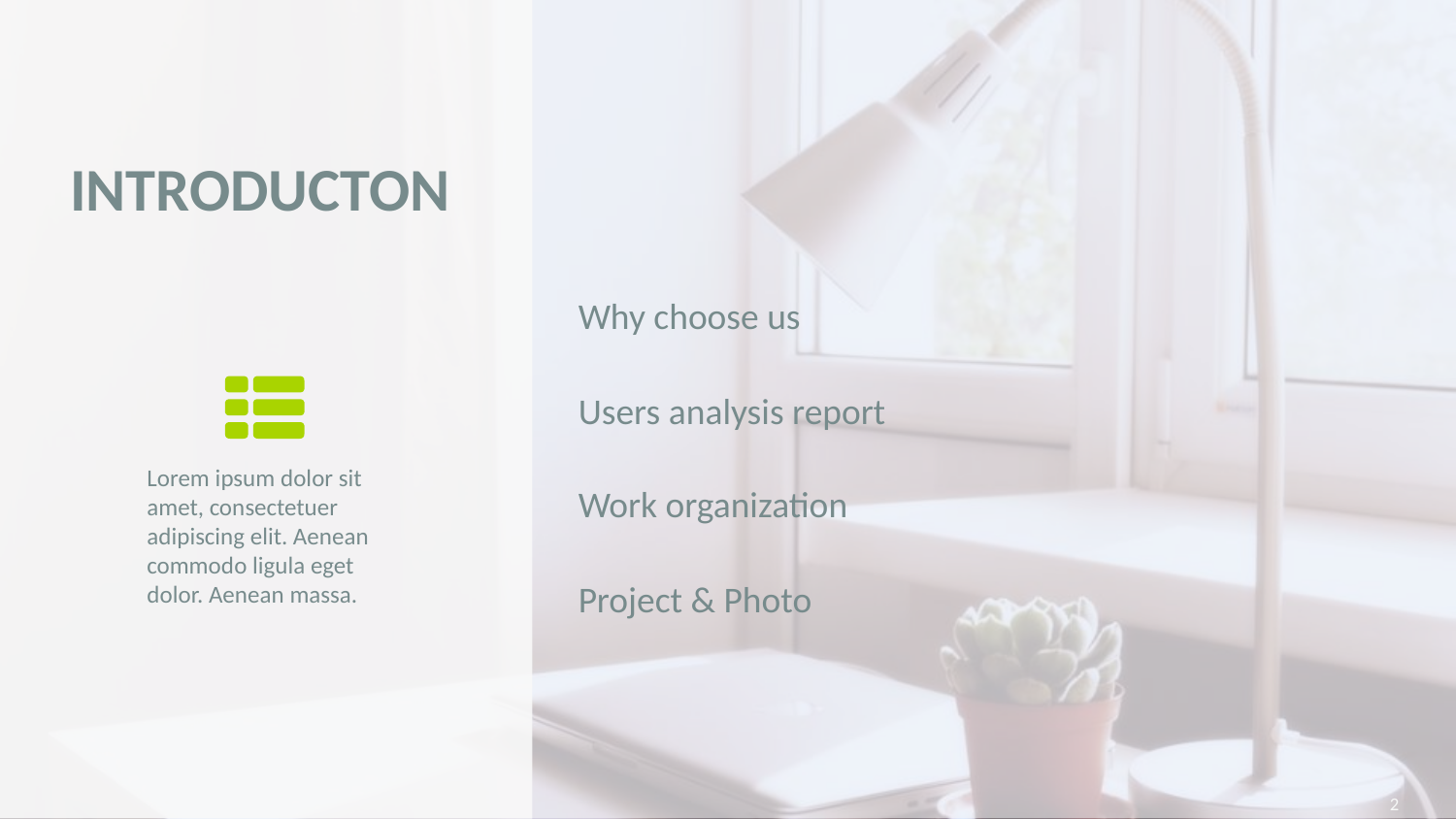

INTRODUCTON
Why choose us

Users analysis report
Lorem ipsum dolor sit amet, consectetuer adipiscing elit. Aenean commodo ligula eget dolor. Aenean massa.
Work organization
Project & Photo